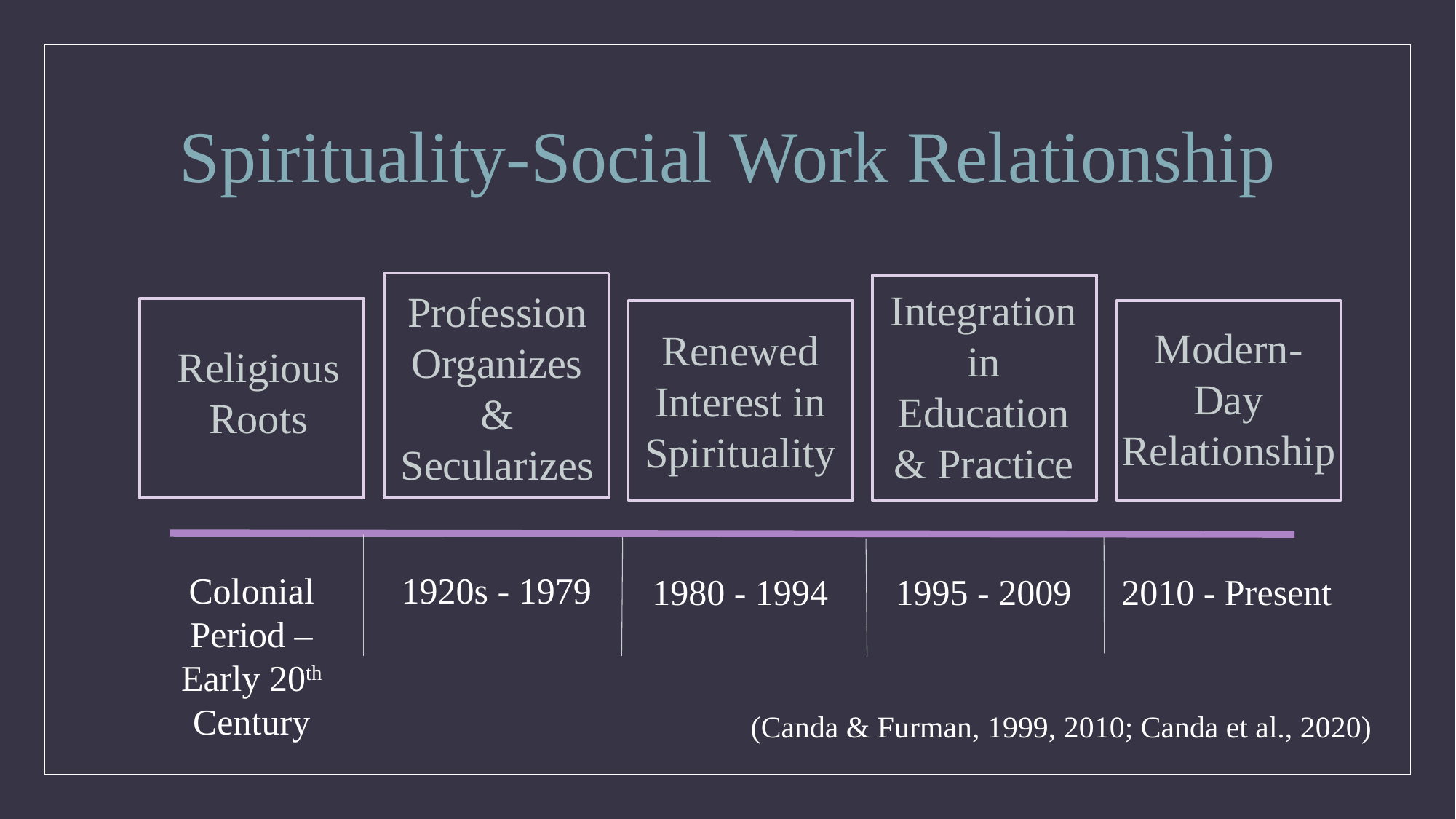

# Spirituality-Social Work Relationship

Integration in Education & Practice
Profession Organizes & Secularizes

Modern-Day Relationship
Renewed Interest in Spirituality
Religious Roots
Colonial Period – Early 20th Century
1920s - 1979
1980 - 1994
1995 - 2009
2010 - Present
(Canda & Furman, 1999, 2010; Canda et al., 2020)